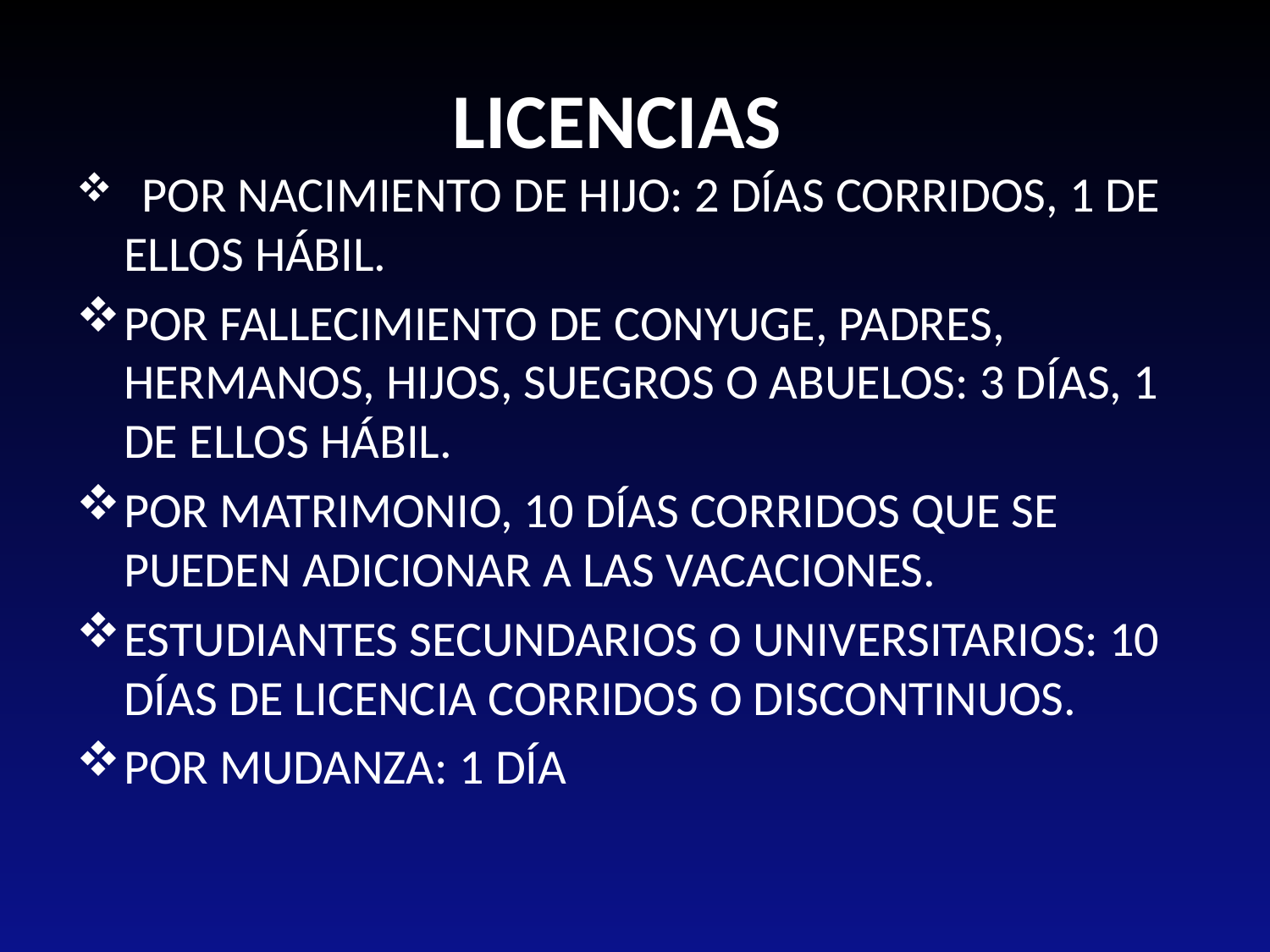

# LICENCIAS
  POR NACIMIENTO DE HIJO: 2 DÍAS CORRIDOS, 1 DE ELLOS HÁBIL.
POR FALLECIMIENTO DE CONYUGE, PADRES, HERMANOS, HIJOS, SUEGROS O ABUELOS: 3 DÍAS, 1 DE ELLOS HÁBIL.
POR MATRIMONIO, 10 DÍAS CORRIDOS QUE SE PUEDEN ADICIONAR A LAS VACACIONES.
ESTUDIANTES SECUNDARIOS O UNIVERSITARIOS: 10 DÍAS DE LICENCIA CORRIDOS O DISCONTINUOS.
POR MUDANZA: 1 DÍA